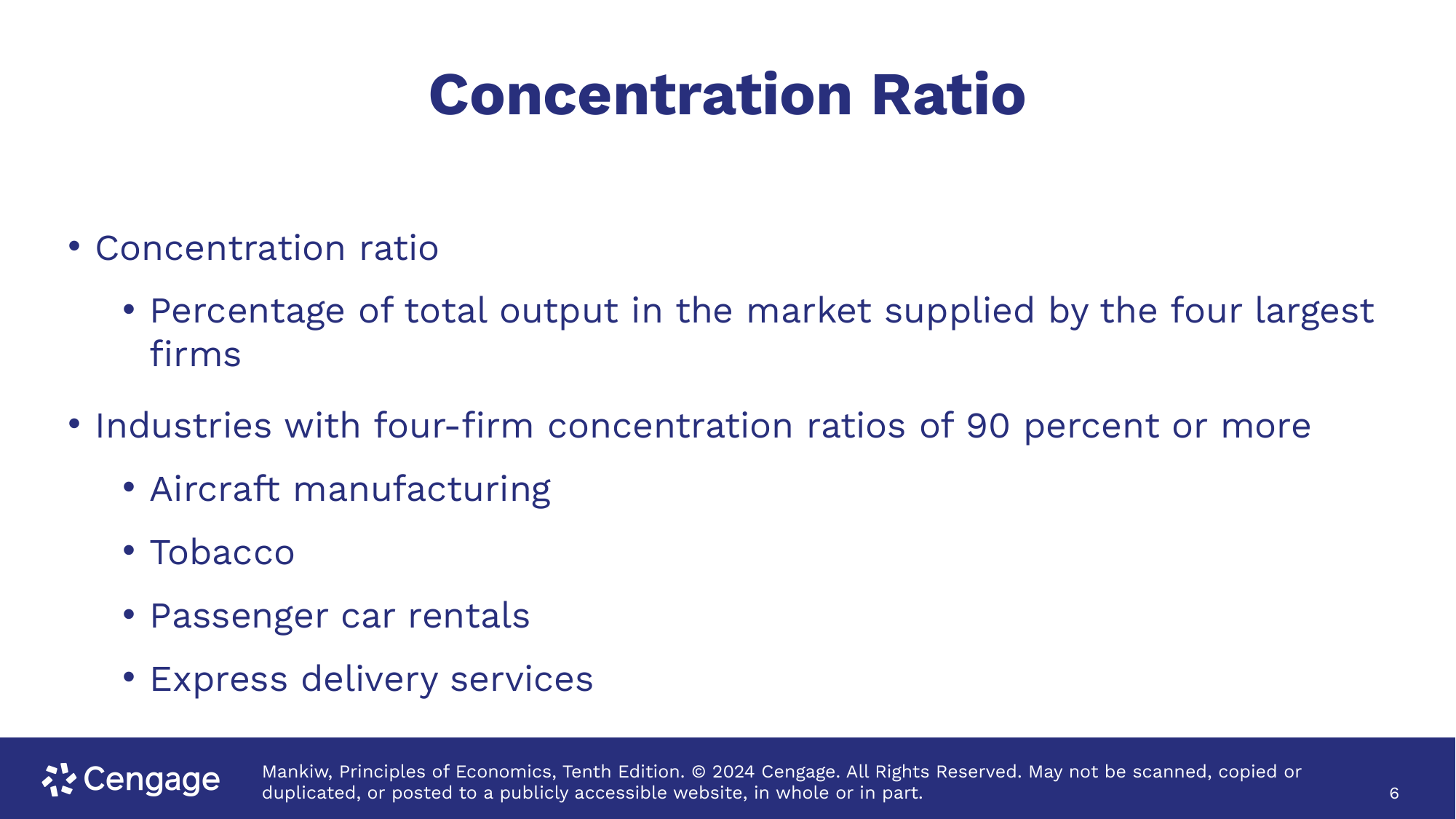

# Concentration Ratio
Concentration ratio
Percentage of total output in the market supplied by the four largest firms
Industries with four-firm concentration ratios of 90 percent or more
Aircraft manufacturing
Tobacco
Passenger car rentals
Express delivery services